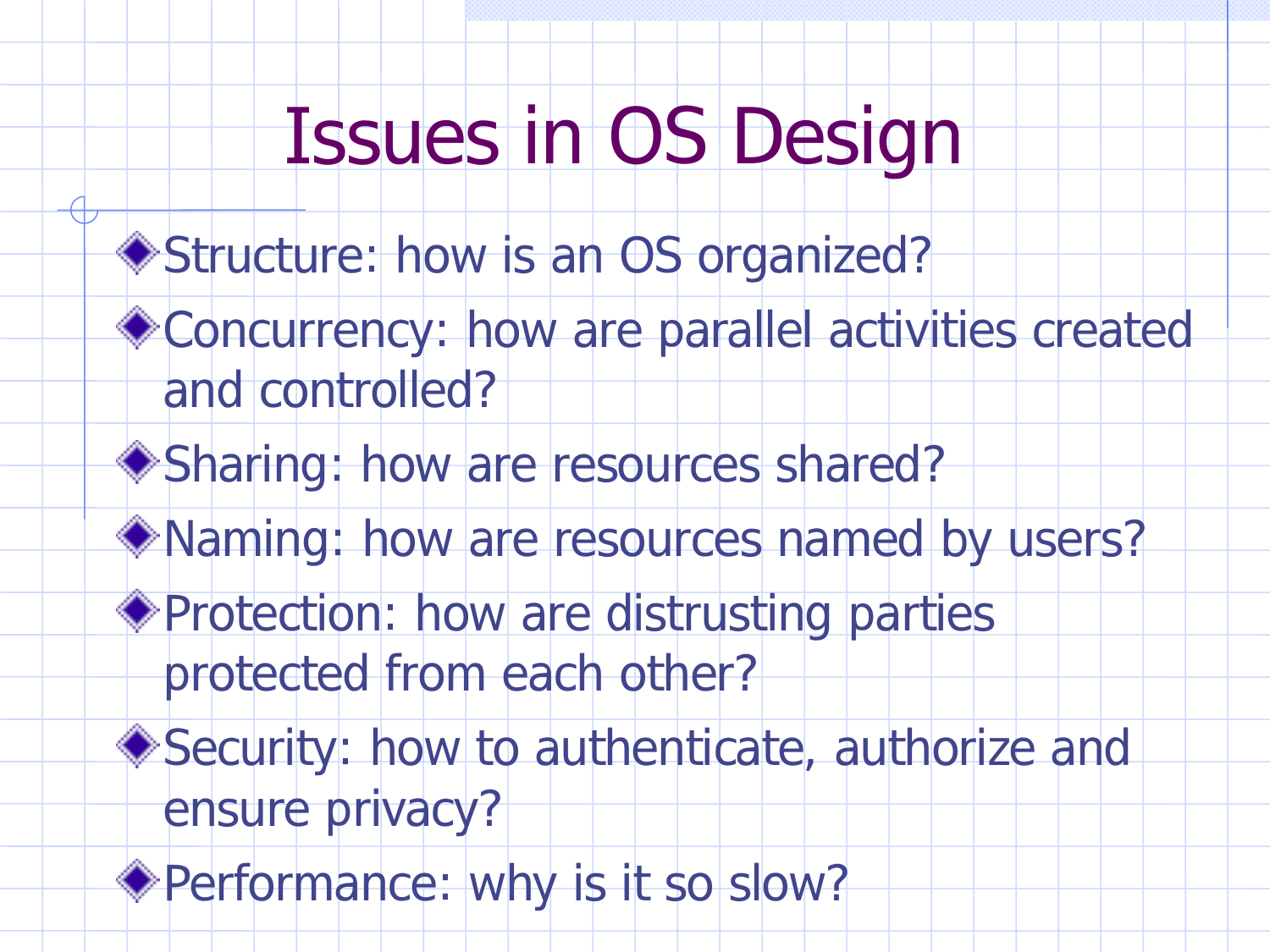

# Issues in OS Design
Structure: how is an OS organized?
Concurrency: how are parallel activities created and controlled?
Sharing: how are resources shared?
Naming: how are resources named by users?
Protection: how are distrusting parties protected from each other?
Security: how to authenticate, authorize and ensure privacy?
Performance: why is it so slow?